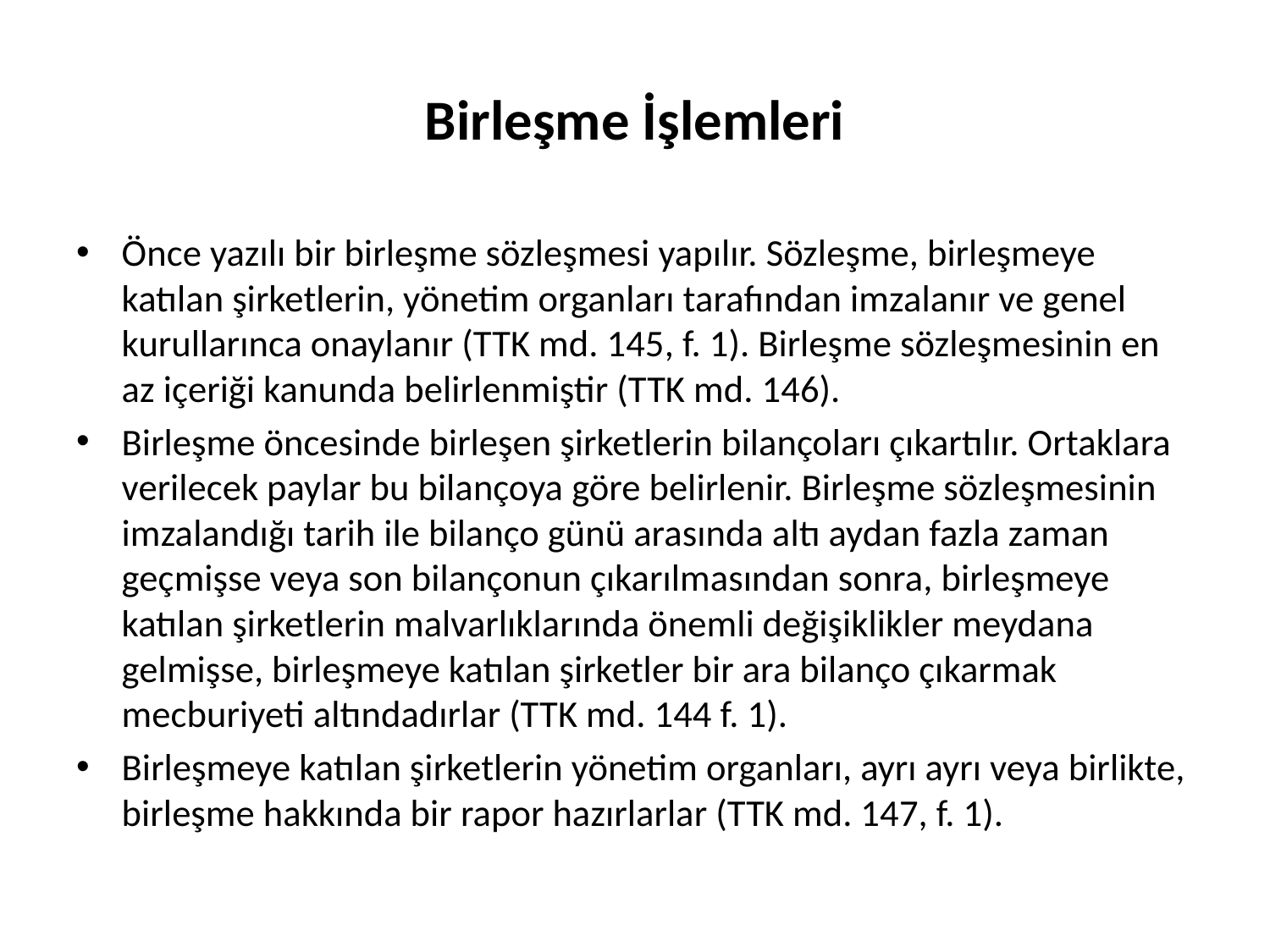

# Birleşme İşlemleri
Önce yazılı bir birleşme sözleşmesi yapılır. Sözleşme, birleşmeye katılan şirketlerin, yönetim organları tarafından imzalanır ve genel kurullarınca onaylanır (TTK md. 145, f. 1). Birleşme sözleşmesinin en az içeriği kanunda belirlenmiştir (TTK md. 146).
Birleşme öncesinde birleşen şirketlerin bilançoları çıkartılır. Ortaklara verilecek paylar bu bilançoya göre belirlenir. Birleşme sözleşmesinin imzalandığı tarih ile bilanço günü arasında altı aydan fazla zaman geçmişse veya son bilançonun çıkarılmasından sonra, birleşmeye katılan şirketlerin malvarlıklarında önemli değişiklikler meydana gelmişse, birleşmeye katılan şirketler bir ara bilanço çıkarmak mecburiyeti altındadırlar (TTK md. 144 f. 1).
Birleşmeye katılan şirketlerin yönetim organları, ayrı ayrı veya birlikte, birleşme hakkında bir rapor hazırlarlar (TTK md. 147, f. 1).